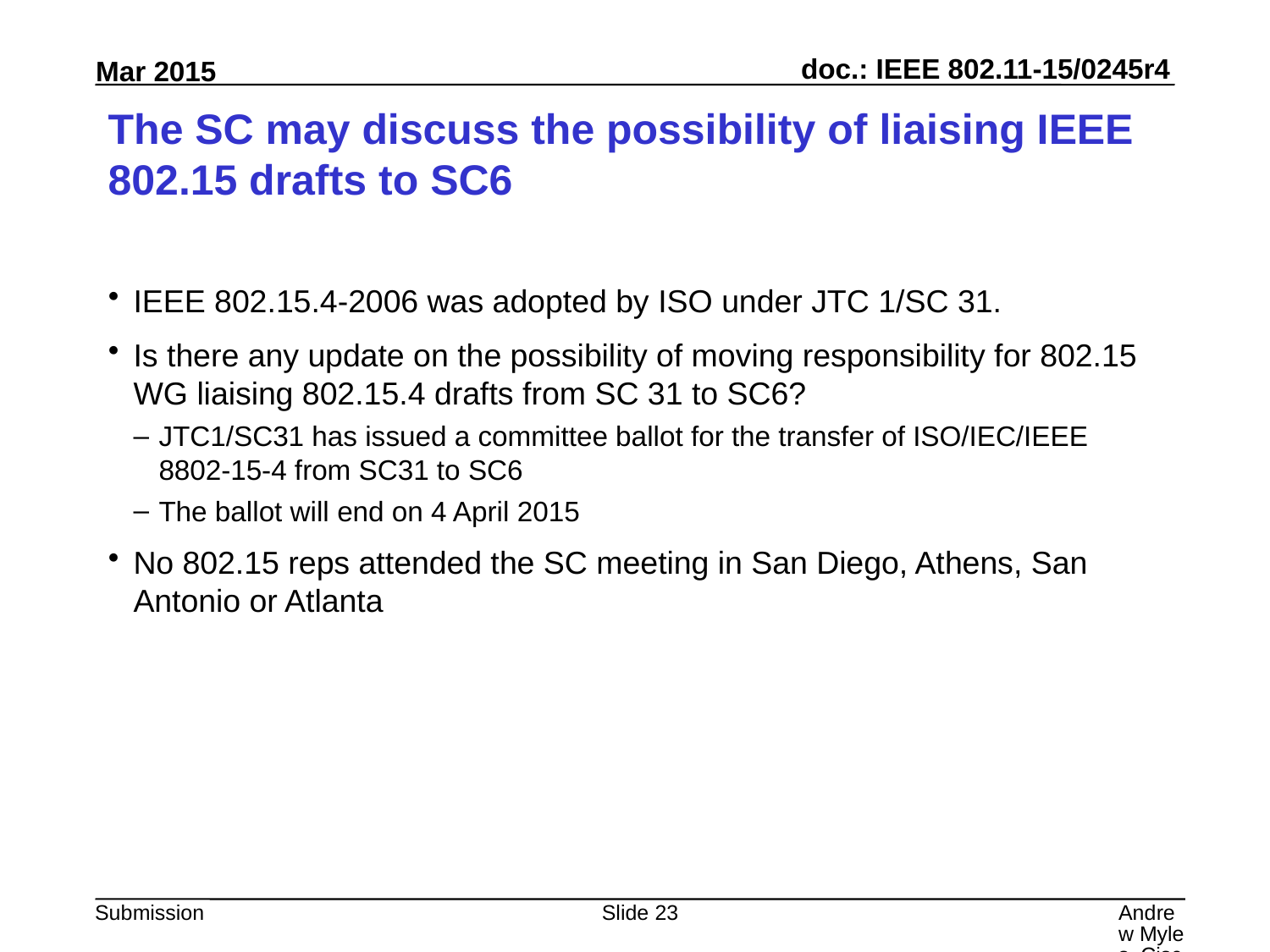

# The SC may discuss the possibility of liaising IEEE 802.15 drafts to SC6
IEEE 802.15.4-2006 was adopted by ISO under JTC 1/SC 31.
Is there any update on the possibility of moving responsibility for 802.15 WG liaising 802.15.4 drafts from SC 31 to SC6?
JTC1/SC31 has issued a committee ballot for the transfer of ISO/IEC/IEEE 8802-15-4 from SC31 to SC6
The ballot will end on 4 April 2015
No 802.15 reps attended the SC meeting in San Diego, Athens, San Antonio or Atlanta
Slide 23
Andrew Myles, Cisco